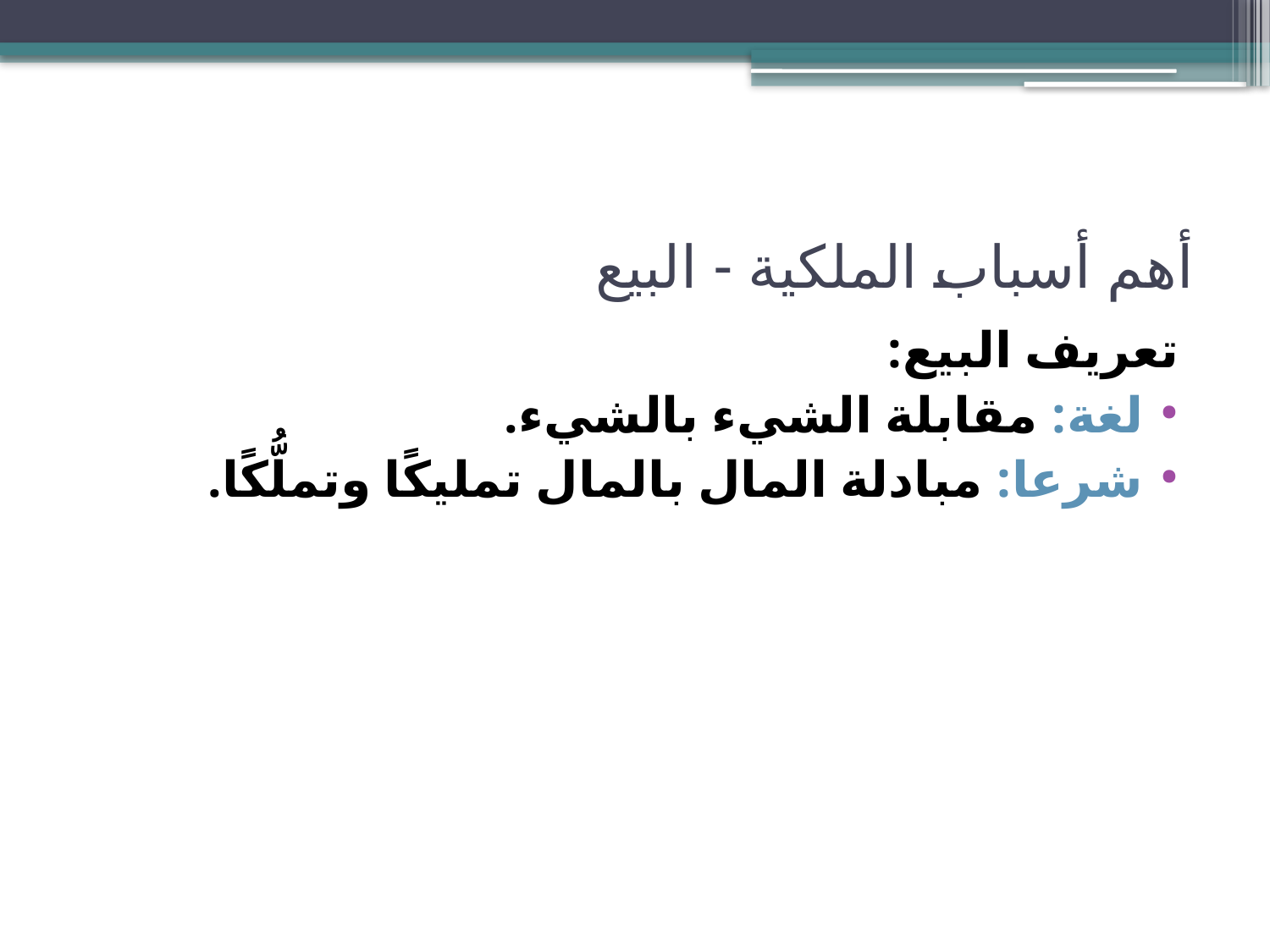

# أهم أسباب الملكية - البيع
تعريف البيع:
لغة: مقابلة الشيء بالشيء.
شرعا: مبادلة المال بالمال تمليكًا وتملُّكًا.